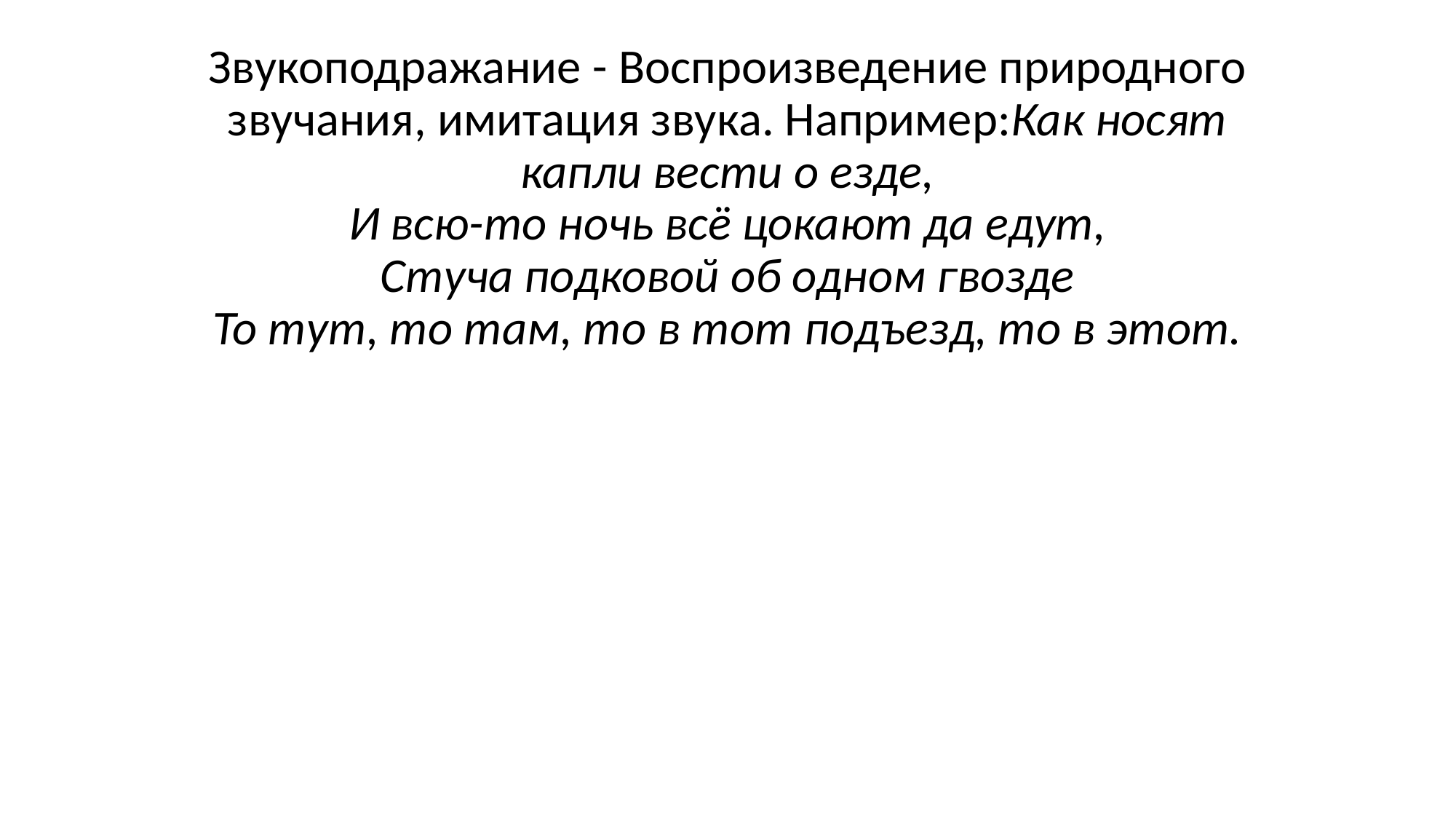

# Звукоподражание - Воспроизведение природного звучания, имитация звука. Например:Как носят капли вести о езде, И всю-то ночь всё цокают да едут, Стуча подковой об одном гвозде То тут, то там, то в тот подъезд, то в этот.